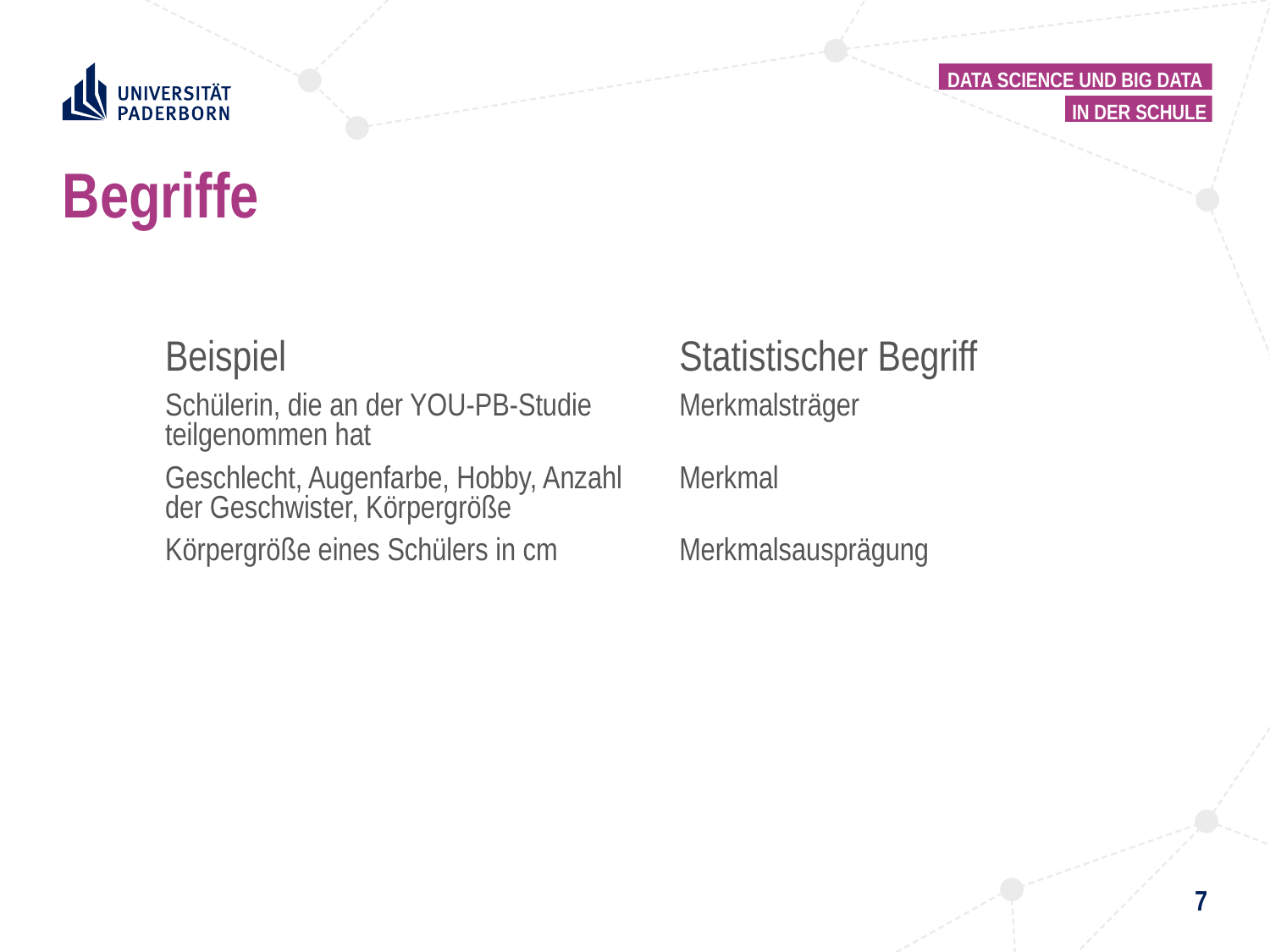

Data science und big data
In der schule
# Begriffe
| Beispiel | Statistischer Begriff |
| --- | --- |
| Schülerin, die an der YOU-PB-Studie teilgenommen hat | Merkmalsträger |
| Geschlecht, Augenfarbe, Hobby, Anzahl der Geschwister, Körpergröße | Merkmal |
| Körpergröße eines Schülers in cm | Merkmalsausprägung |
7